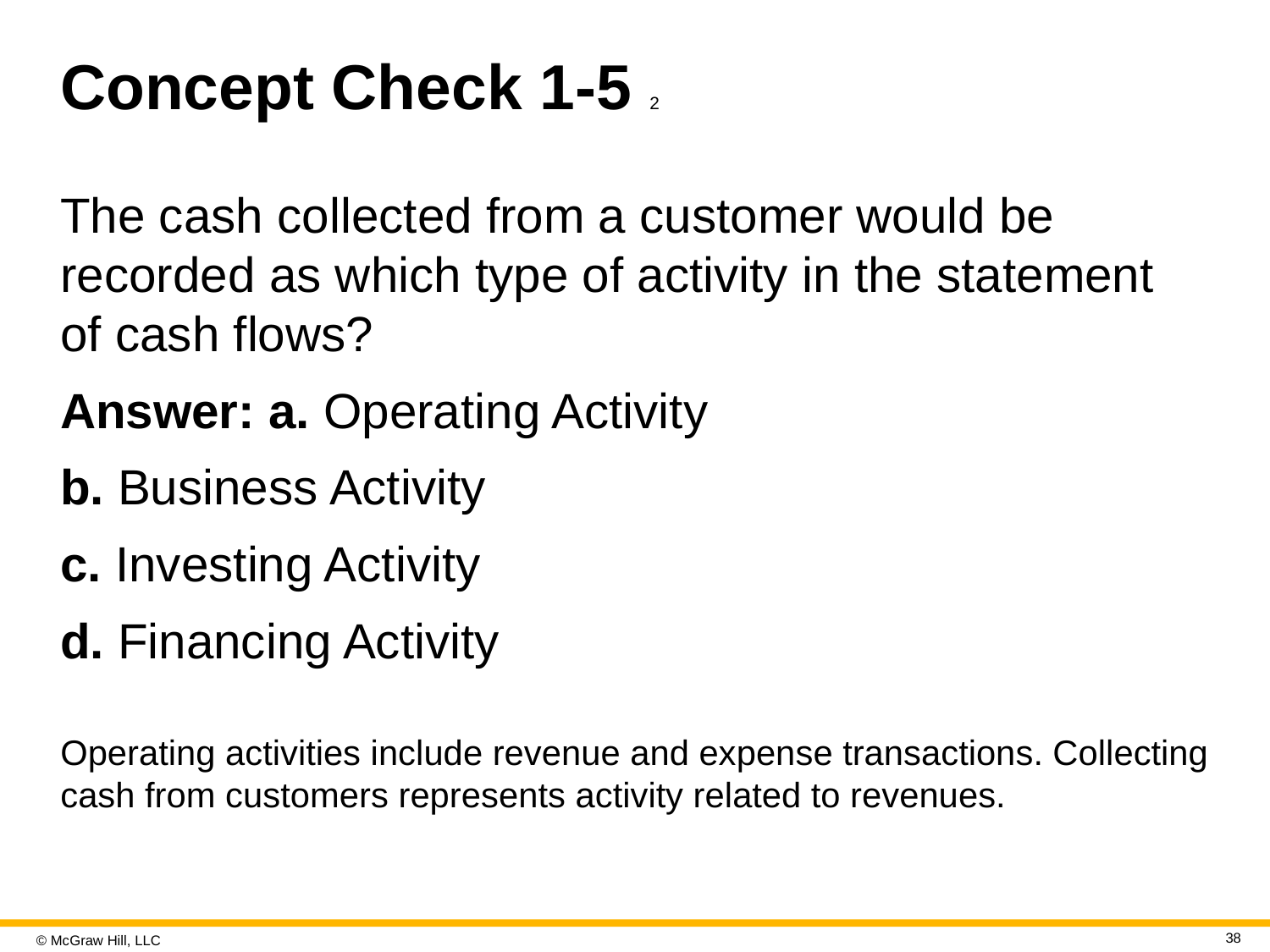

# Concept Check 1-5 2
The cash collected from a customer would be recorded as which type of activity in the statement of cash flows?
Answer: a. Operating Activity
b. Business Activity
c. Investing Activity
d. Financing Activity
Operating activities include revenue and expense transactions. Collecting cash from customers represents activity related to revenues.
38